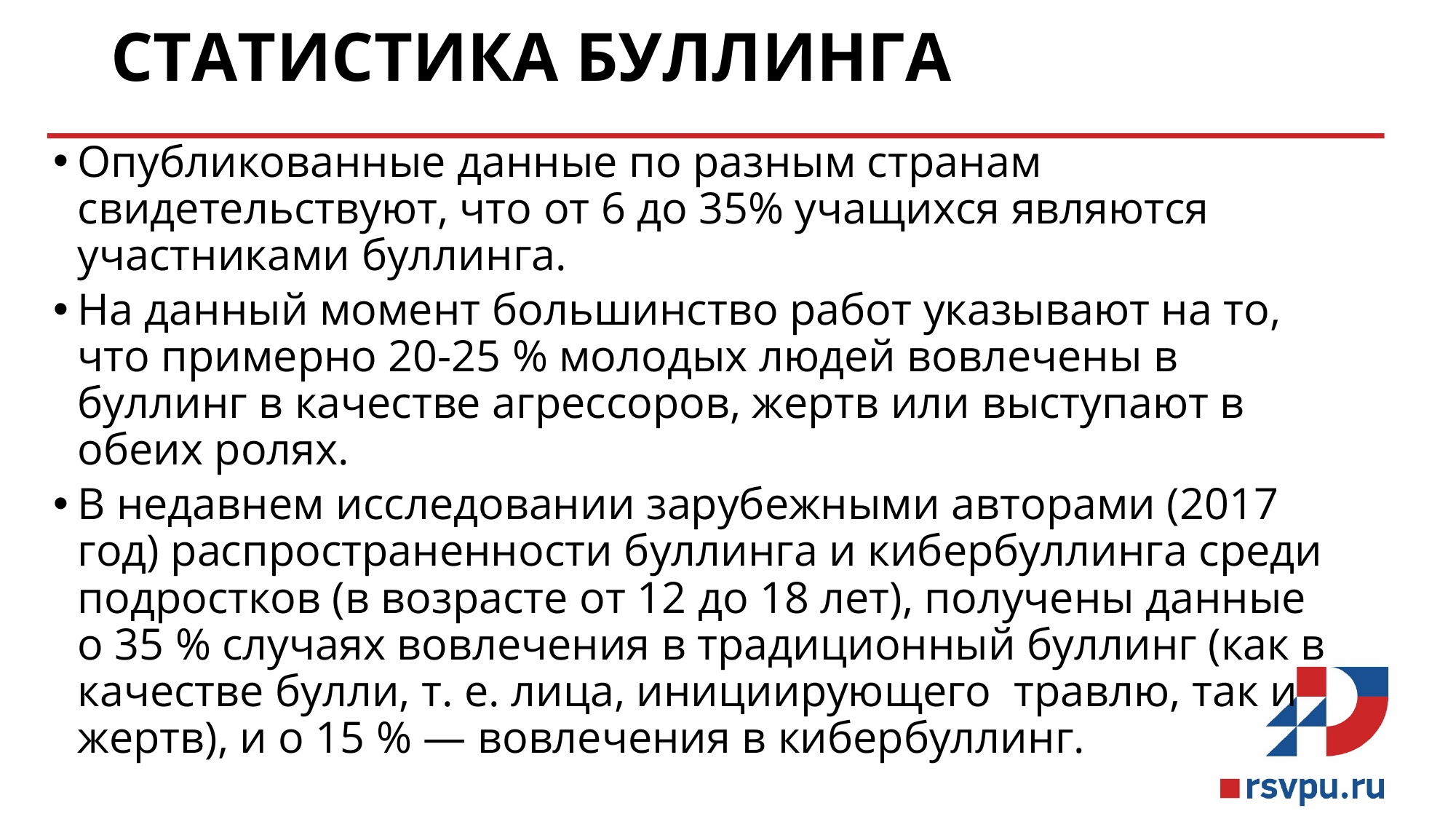

# СТАТИСТИКА БУЛЛИНГА
Опубликованные данные по разным странам свидетельствуют, что от 6 до 35% учащихся являются участниками буллинга.
На данный момент большинство работ указывают на то, что примерно 20-25 % молодых людей вовлечены в буллинг в качестве агрессоров, жертв или выступают в обеих ролях.
В недавнем исследовании зарубежными авторами (2017 год) распространенности буллинга и кибербуллинга среди подростков (в возрасте от 12 до 18 лет), получены данные о 35 % случаях вовлечения в традиционный буллинг (как в качестве булли, т. е. лица, инициирующего  травлю, так и жертв), и о 15 % — вовлечения в кибербуллинг.